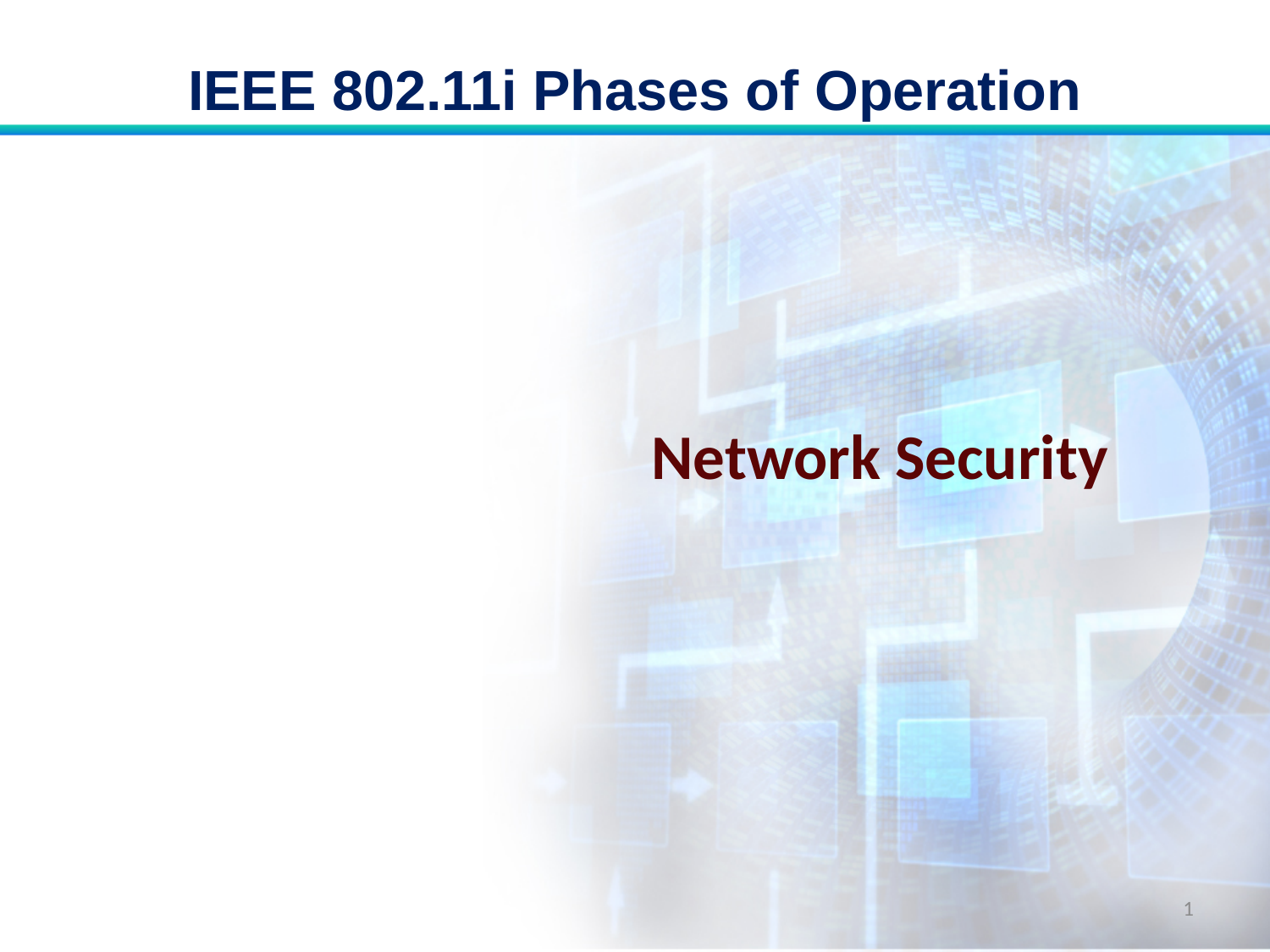

# IEEE 802.11i Phases of Operation
Network Security
1